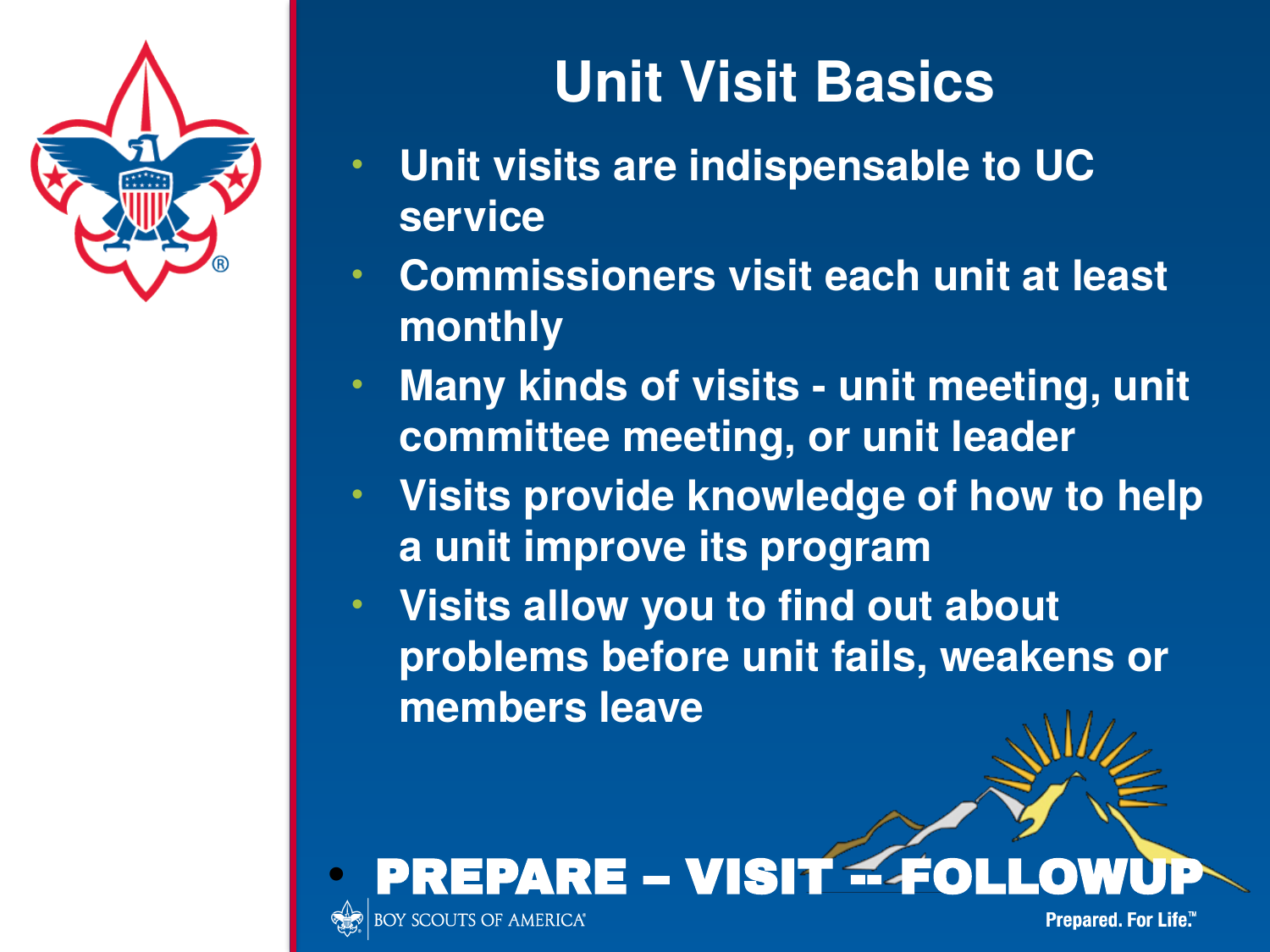

Unit Visit Basics
Unit visits are indispensable to UC service
Commissioners visit each unit at least monthly
Many kinds of visits - unit meeting, unit committee meeting, or unit leader
Visits provide knowledge of how to help a unit improve its program
Visits allow you to find out about problems before unit fails, weakens or members leave
 PREPARE – VISIT -- FOLLOWUP